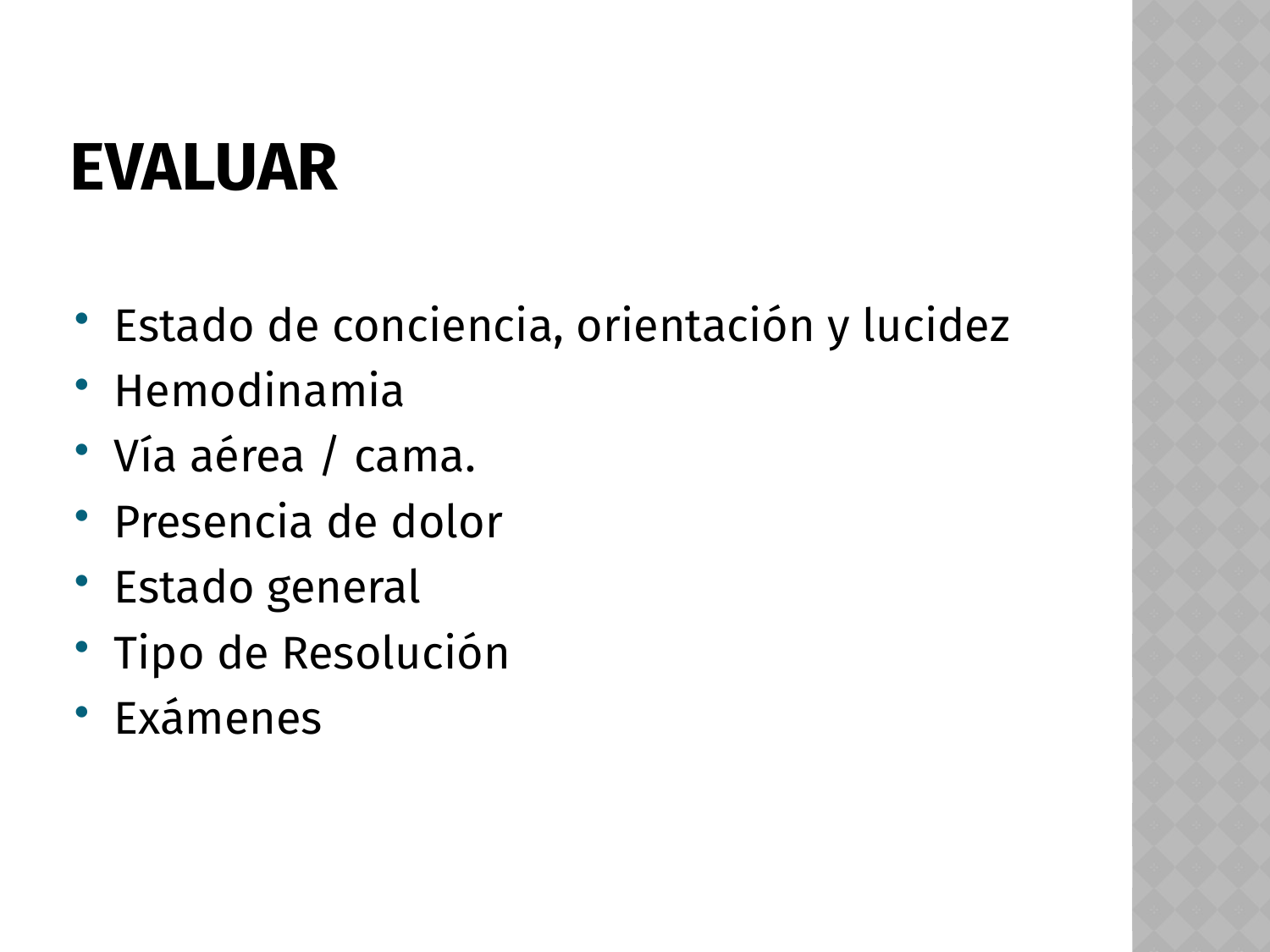

# Evaluar

Estado de conciencia, orientación y lucidez
Hemodinamia
Vía aérea / cama.
Presencia de dolor
Estado general
Tipo de Resolución
Exámenes